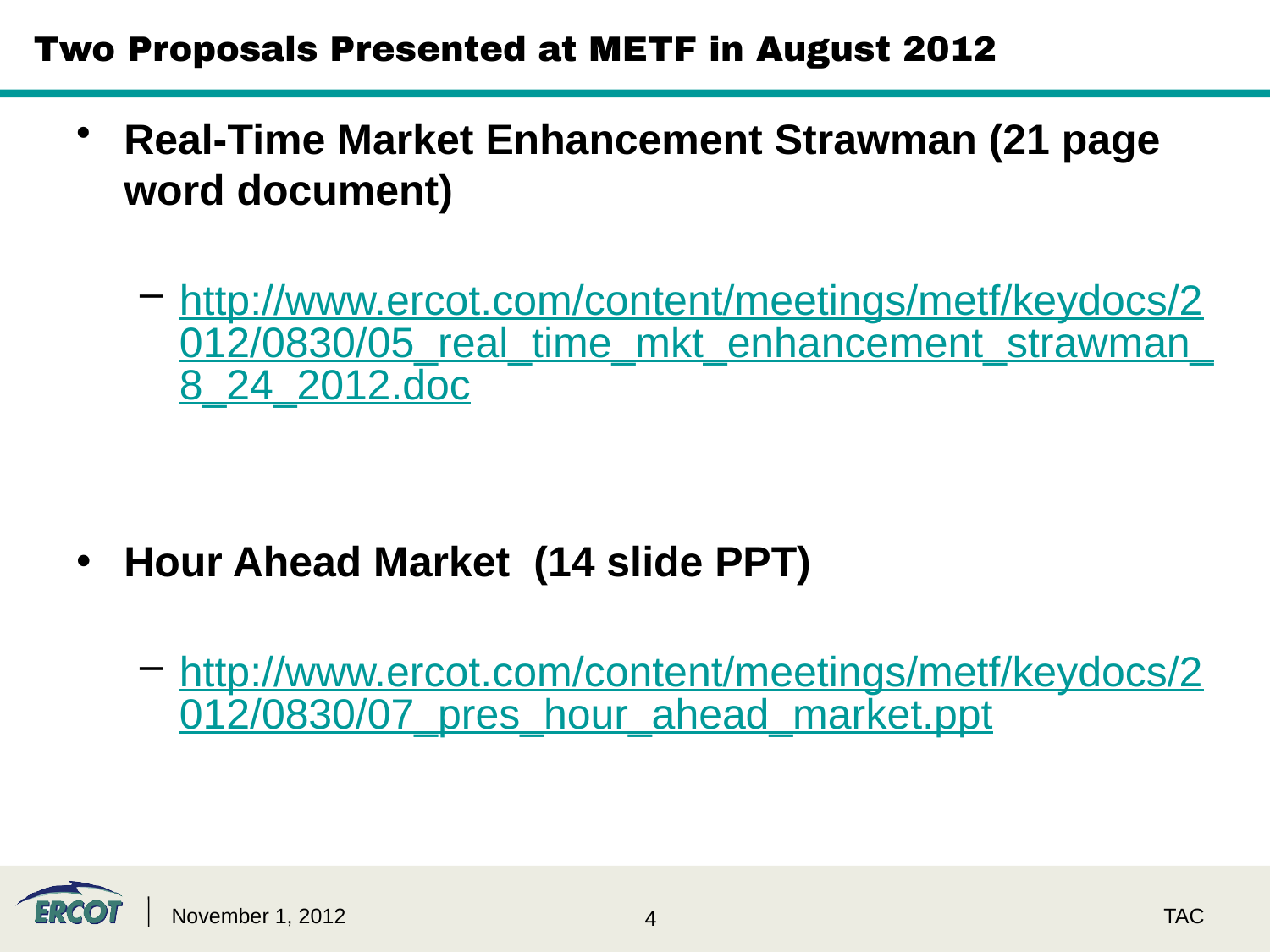

# Two Proposals Presented at METF in August 2012
Real-Time Market Enhancement Strawman (21 page word document)

http://www.ercot.com/content/meetings/metf/keydocs/2012/0830/05_real_time_mkt_enhancement_strawman_8_24_2012.doc

Hour Ahead Market  (14 slide PPT)

http://www.ercot.com/content/meetings/metf/keydocs/2012/0830/07_pres_hour_ahead_market.ppt

November 1, 2012
TAC